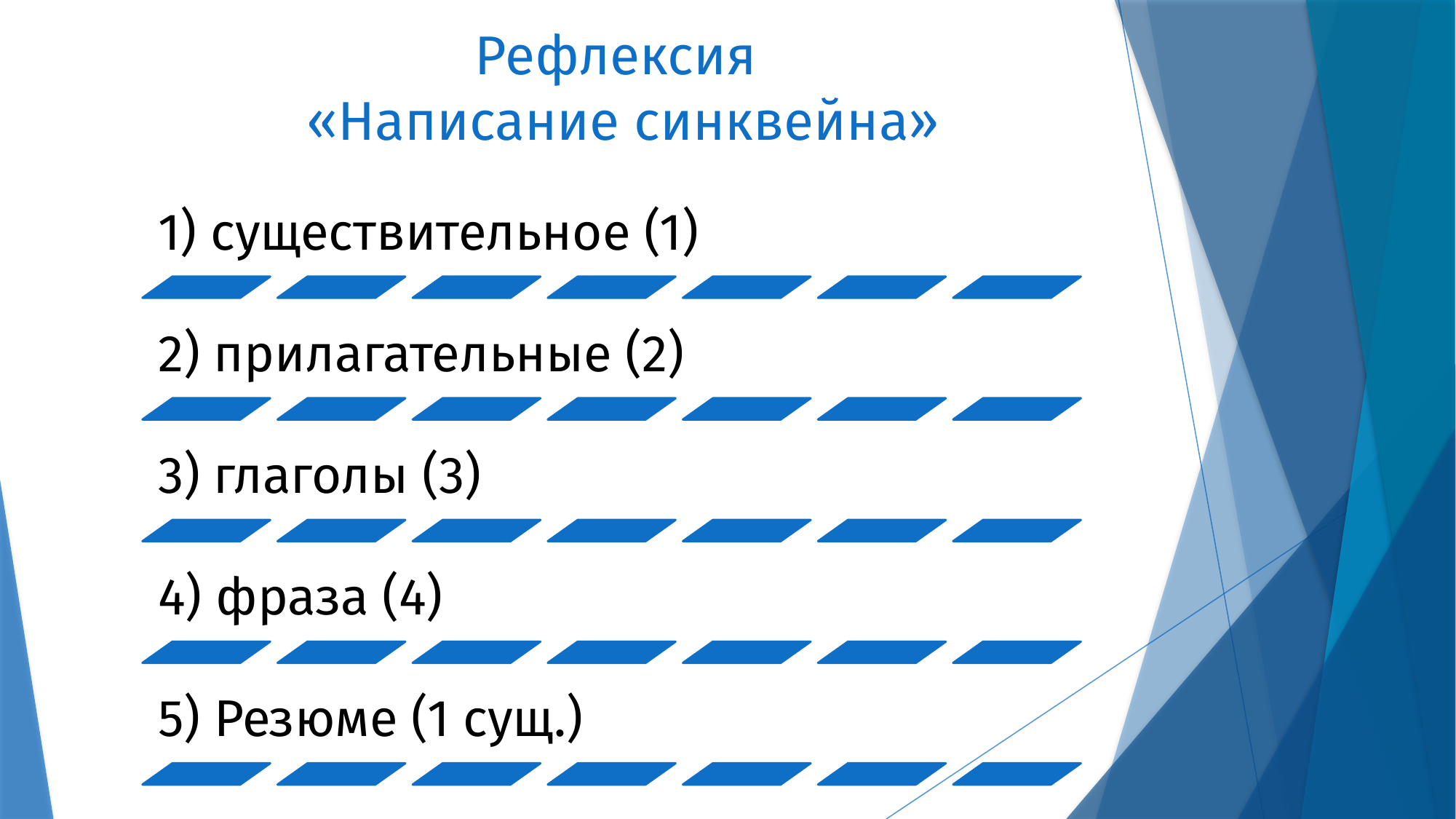

# Рефлексия «Написание синквейна»
1) существительное (1)
2) прилагательные (2)
3) глаголы (3)
4) фраза (4)
5) Резюме (1 сущ.)